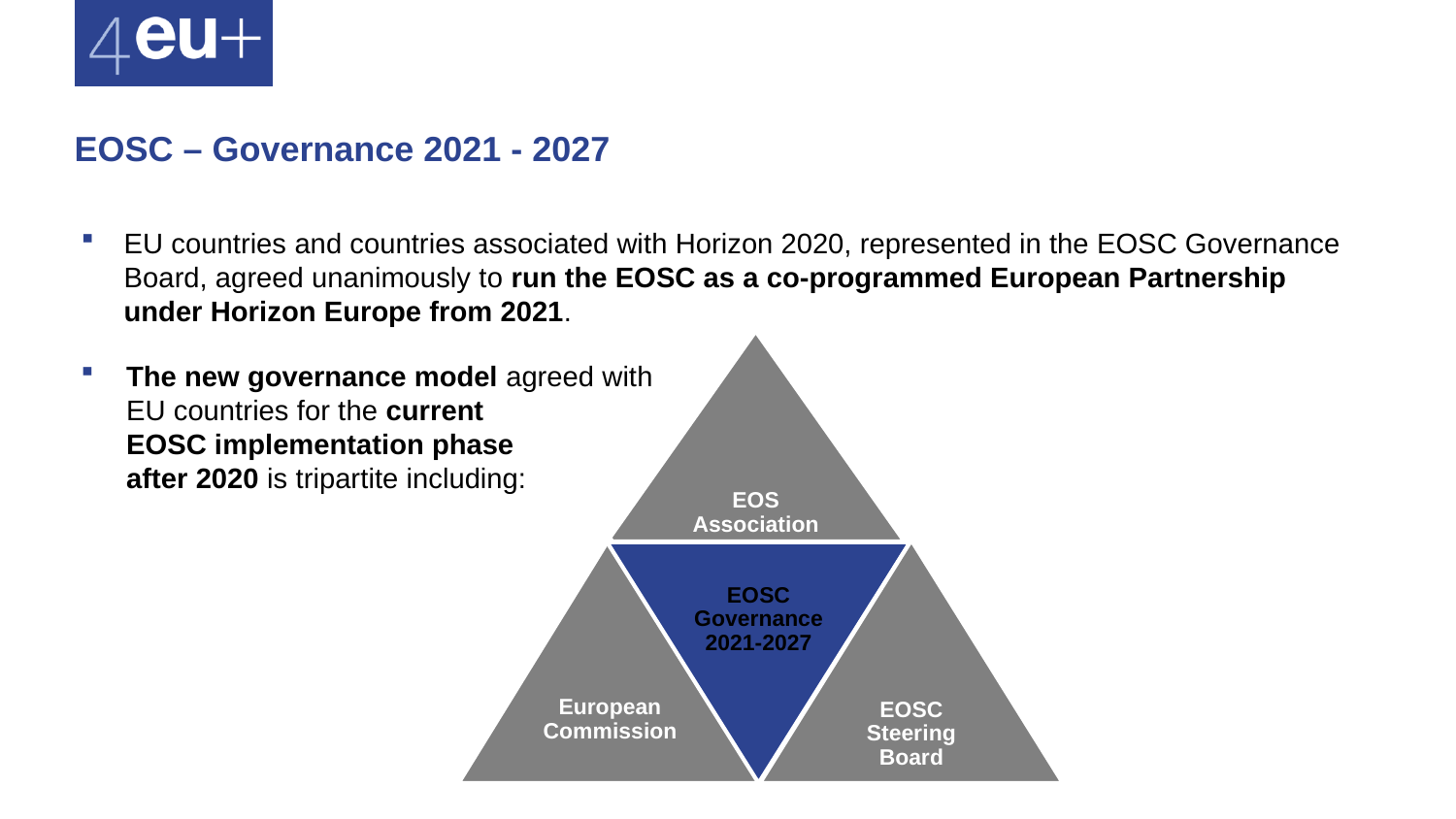

# EOSC – Governance 2021 - 2027
EU countries and countries associated with Horizon 2020, represented in the EOSC Governance
Board, agreed unanimously to run the EOSC as a co-programmed European Partnership
under Horizon Europe from 2021.

EOS Association
European Commission
EOSC
Steering Board

EOSC Governance 2021-2027
The new governance model agreed with
EU countries for the current
EOSC implementation phase
after 2020 is tripartite including: